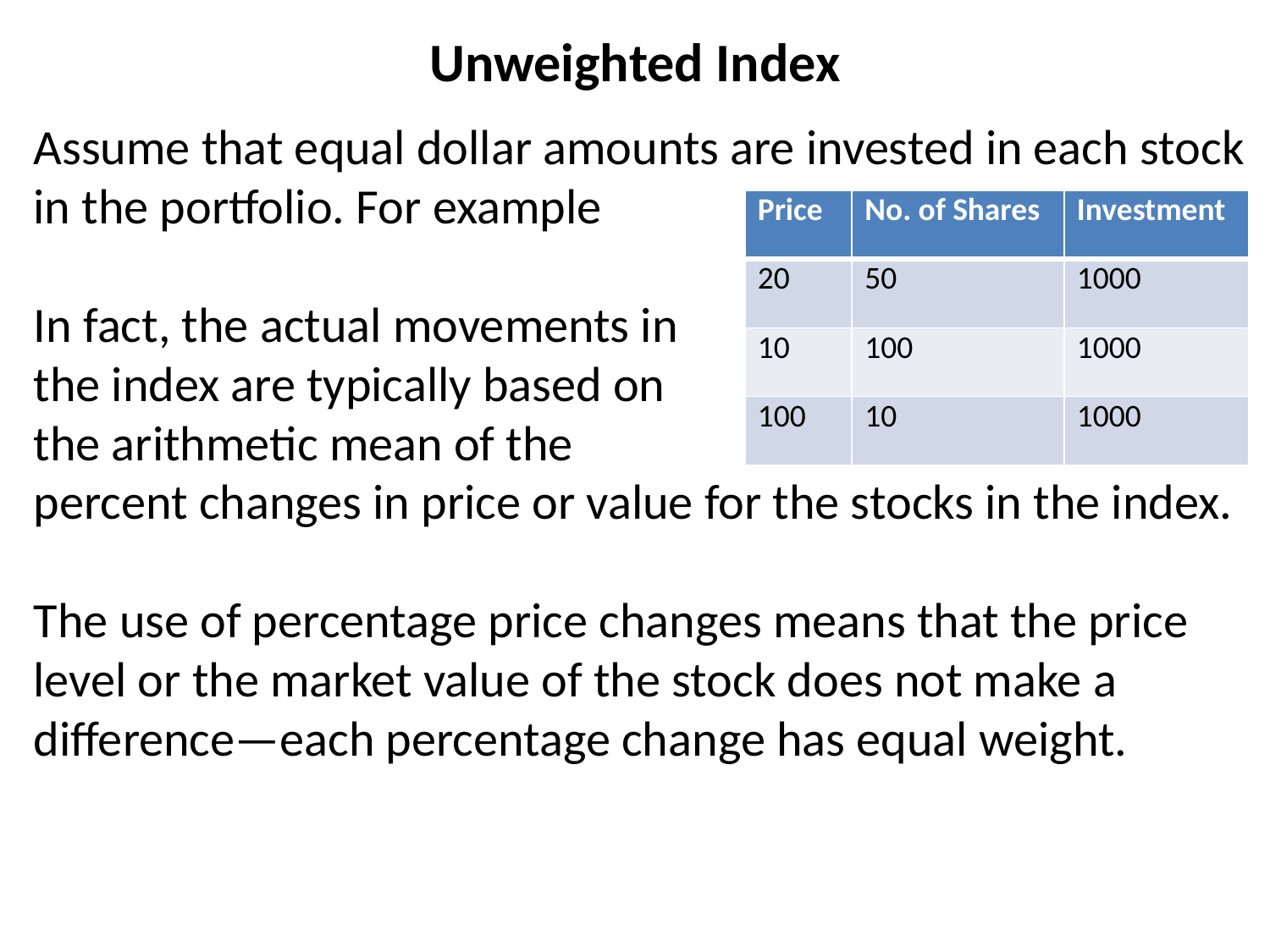

# Unweighted Index
Assume that equal dollar amounts are invested in each stock in the portfolio. For example

In fact, the actual movements in
the index are typically based on
the arithmetic mean of the
percent changes in price or value for the stocks in the index.

The use of percentage price changes means that the price level or the market value of the stock does not make a difference—each percentage change has equal weight.
| Price | No. of Shares | Investment |
| --- | --- | --- |
| 20 | 50 | 1000 |
| 10 | 100 | 1000 |
| 100 | 10 | 1000 |